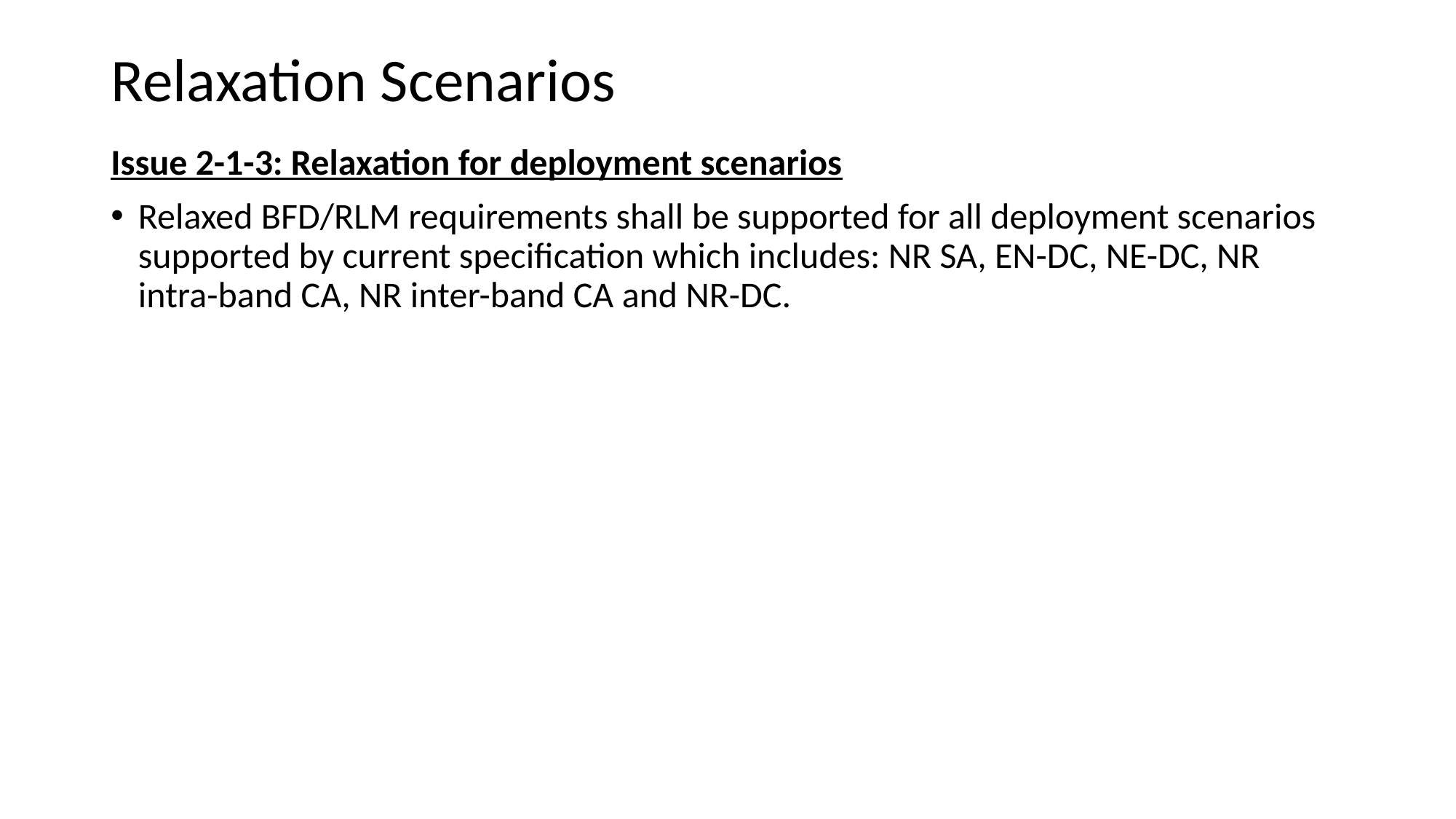

# Relaxation Scenarios
Issue 2-1-3: Relaxation for deployment scenarios
Relaxed BFD/RLM requirements shall be supported for all deployment scenarios supported by current specification which includes: NR SA, EN-DC, NE-DC, NR intra-band CA, NR inter-band CA and NR-DC.